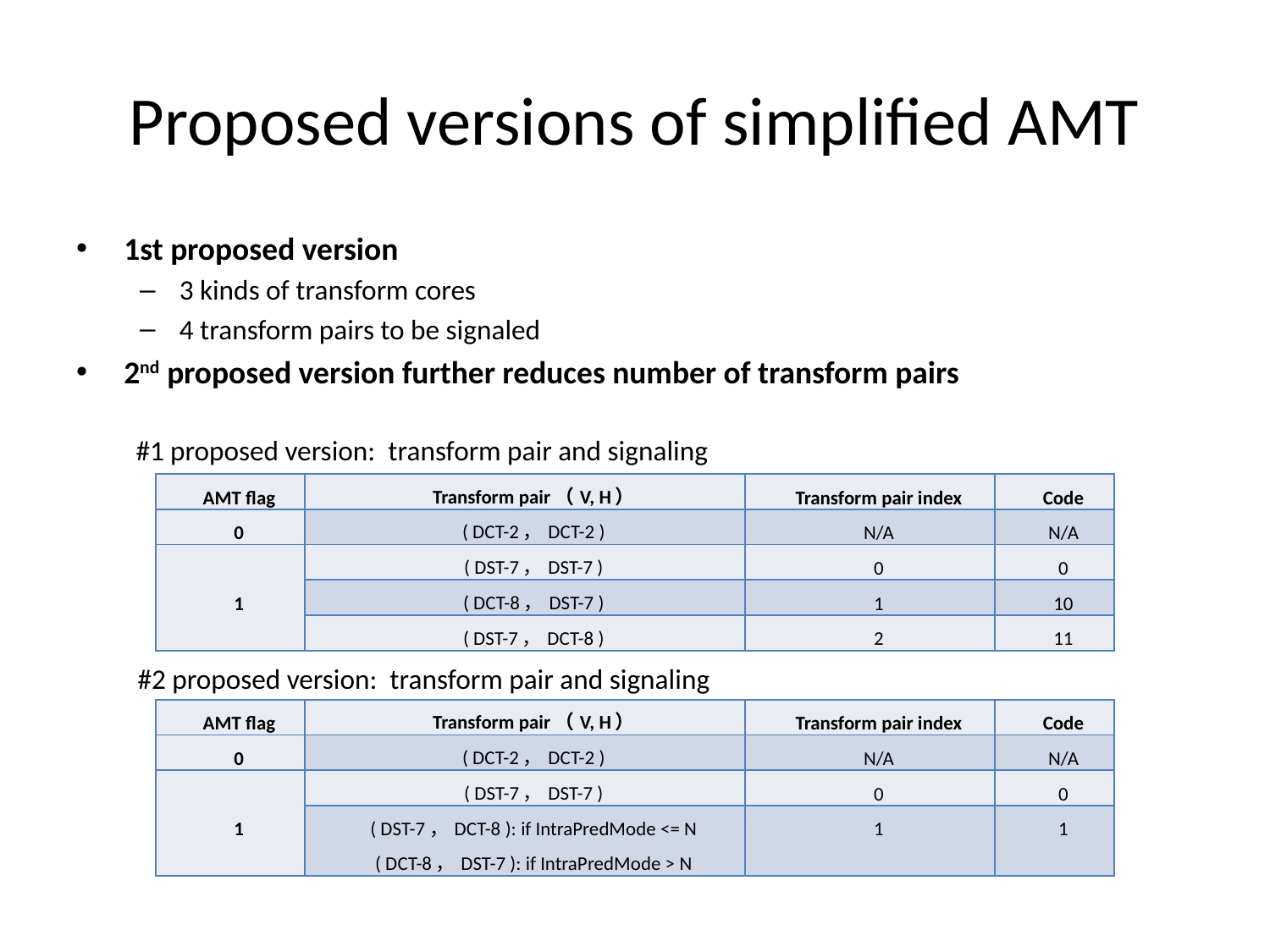

# Proposed versions of simplified AMT
1st proposed version
3 kinds of transform cores
4 transform pairs to be signaled
2nd proposed version further reduces number of transform pairs
#1 proposed version:  transform pair and signaling
| AMT flag | Transform pair（V, H） | Transform pair index | Code |
| --- | --- | --- | --- |
| 0 | ( DCT-2，DCT-2 ) | N/A | N/A |
| 1 | ( DST-7，DST-7 ) | 0 | 0 |
|  | ( DCT-8，DST-7 ) | 1 | 10 |
|  | ( DST-7，DCT-8 ) | 2 | 11 |
#2 proposed version:  transform pair and signaling
| AMT flag | Transform pair（V, H） | Transform pair index | Code |
| --- | --- | --- | --- |
| 0 | ( DCT-2，DCT-2 ) | N/A | N/A |
| 1 | ( DST-7，DST-7 ) | 0 | 0 |
|  | ( DST-7，DCT-8 ): if IntraPredMode <= N ( DCT-8，DST-7 ): if IntraPredMode > N | 1 | 1 |